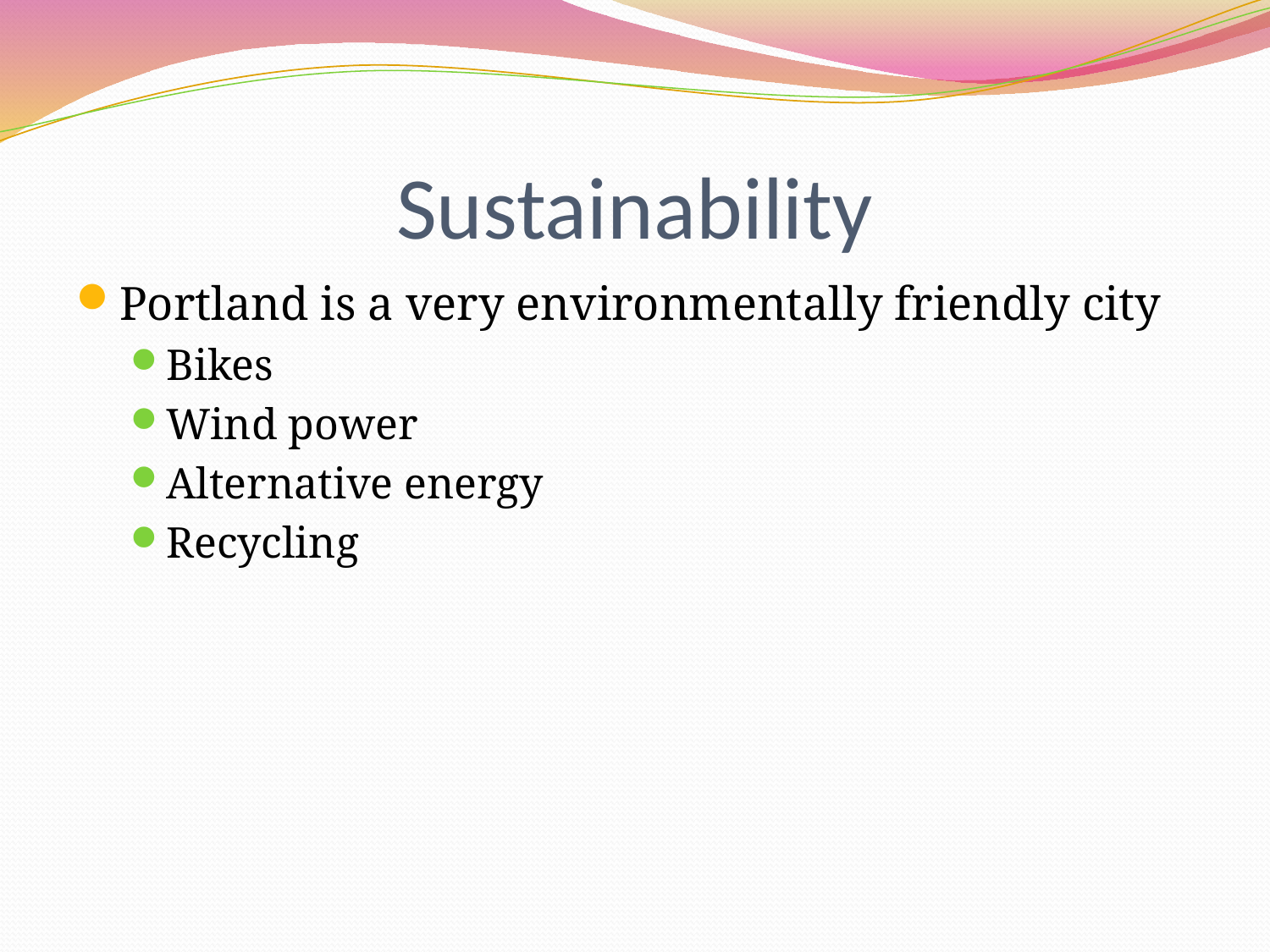

# Sustainability
Portland is a very environmentally friendly city
Bikes
Wind power
Alternative energy
Recycling